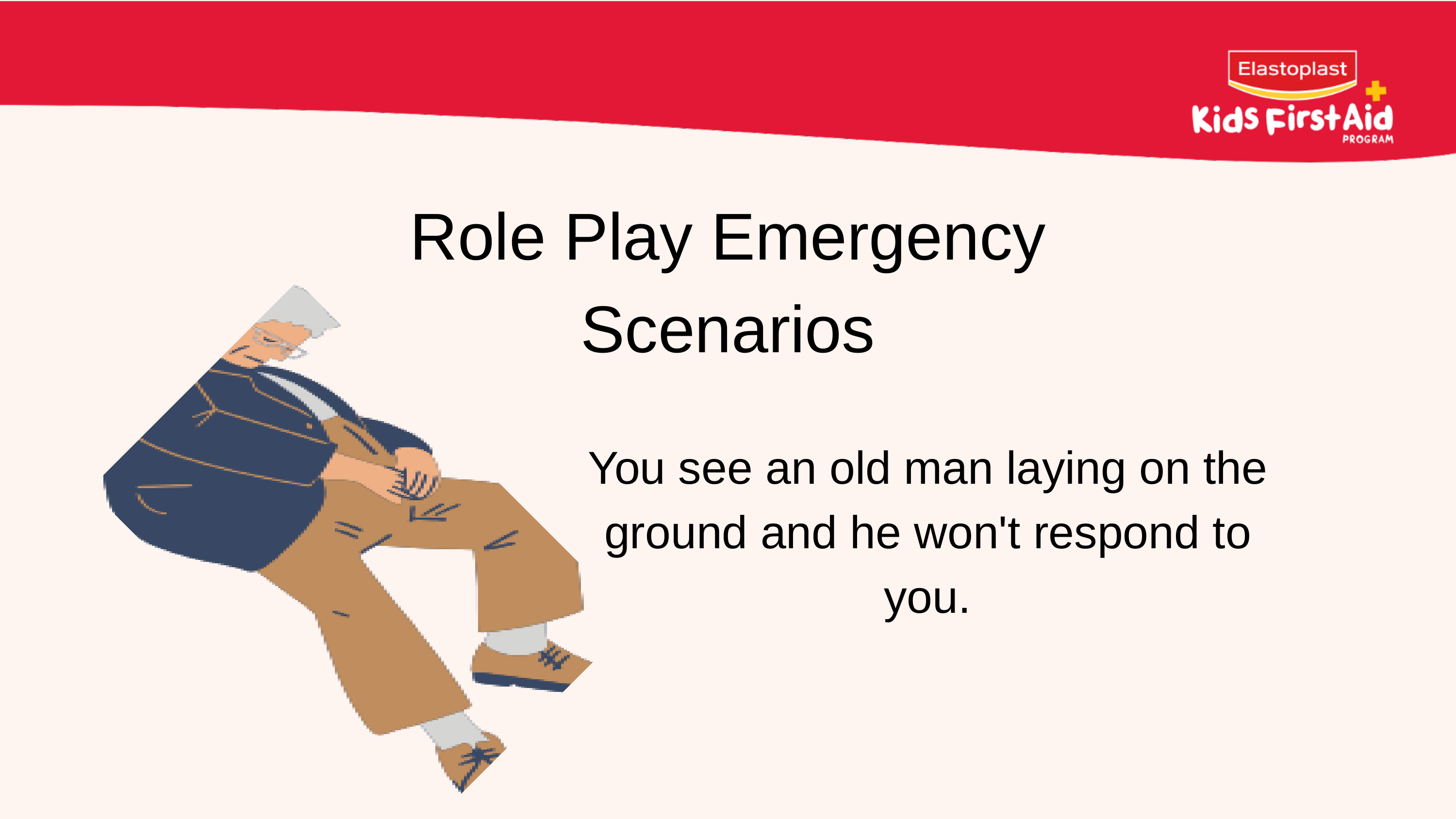

Role Play Emergency Scenarios

You see an old man laying on the ground and he won't respond to you.
56